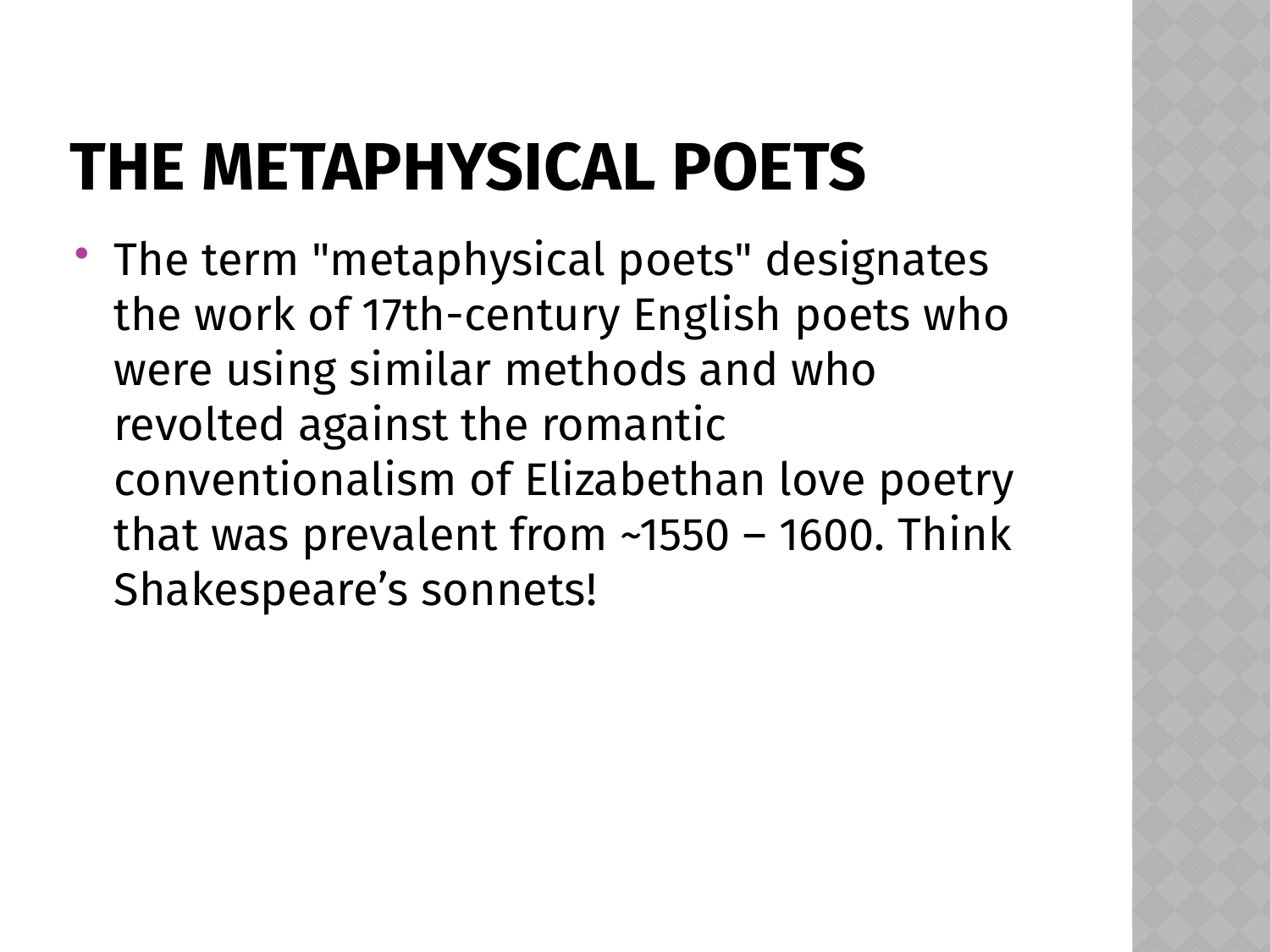

# The Metaphysical poets
The term "metaphysical poets" designates the work of 17th-century English poets who were using similar methods and who revolted against the romantic conventionalism of Elizabethan love poetry that was prevalent from ~1550 – 1600. Think Shakespeare’s sonnets!